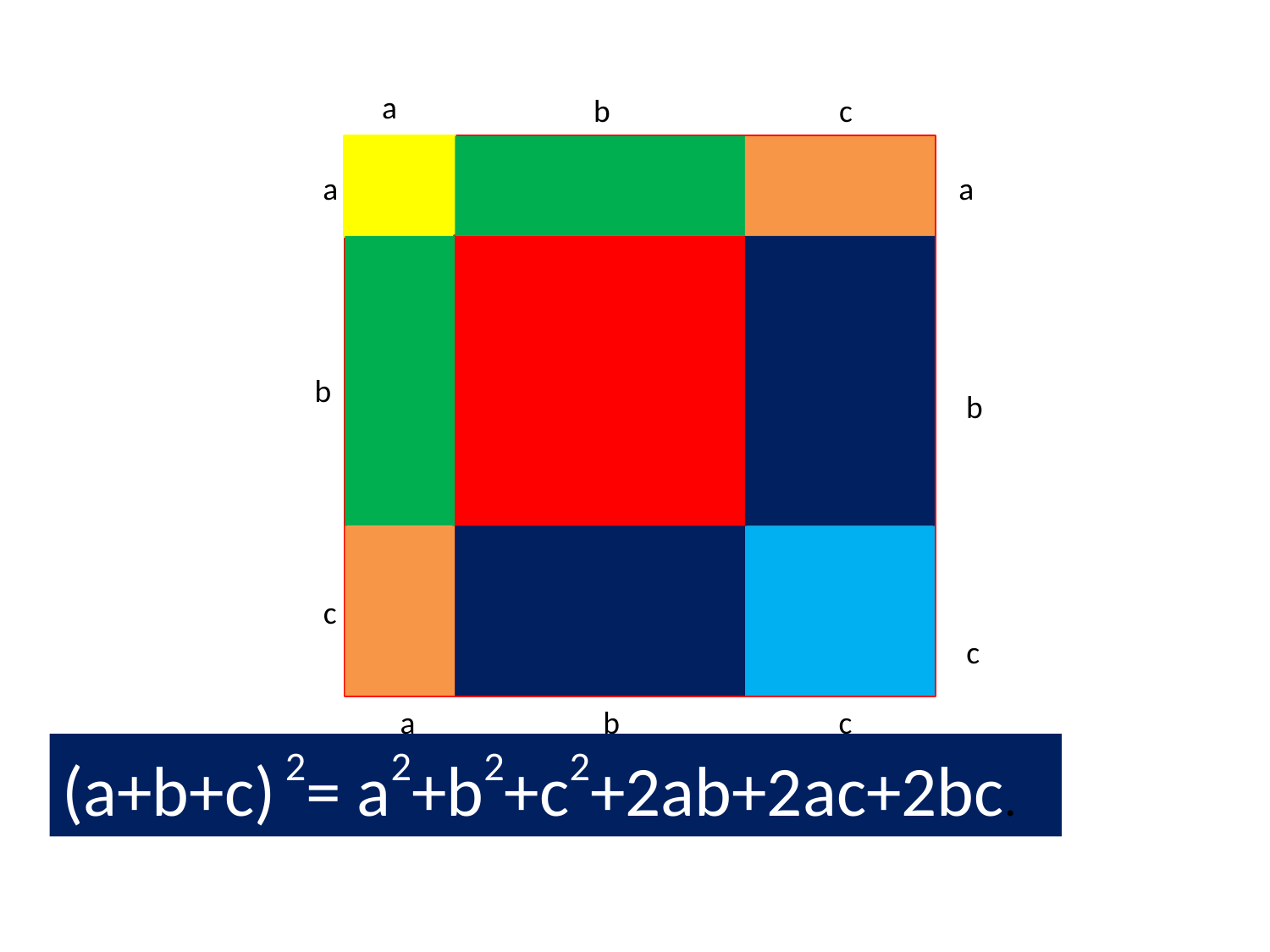

a
     b
   c

a
a

b
b

c
c
a
b
c
(a+b+c) 2= a2+b2+c2+2ab+2ac+2bc.